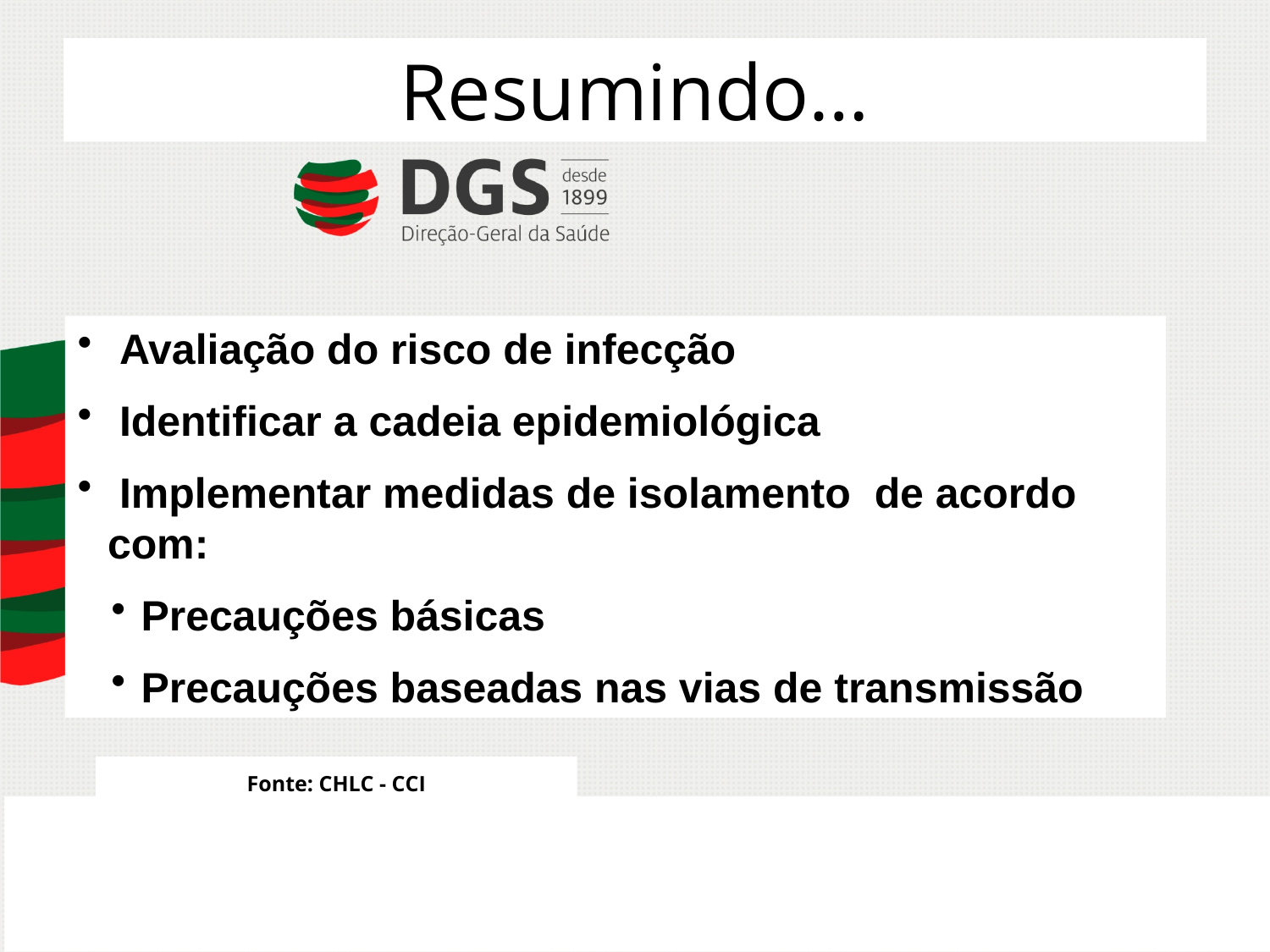

# Resumindo…
 Avaliação do risco de infecção
 Identificar a cadeia epidemiológica
 Implementar medidas de isolamento  de acordo com:
Precauções básicas
Precauções baseadas nas vias de transmissão
Fonte: CHLC - CCI